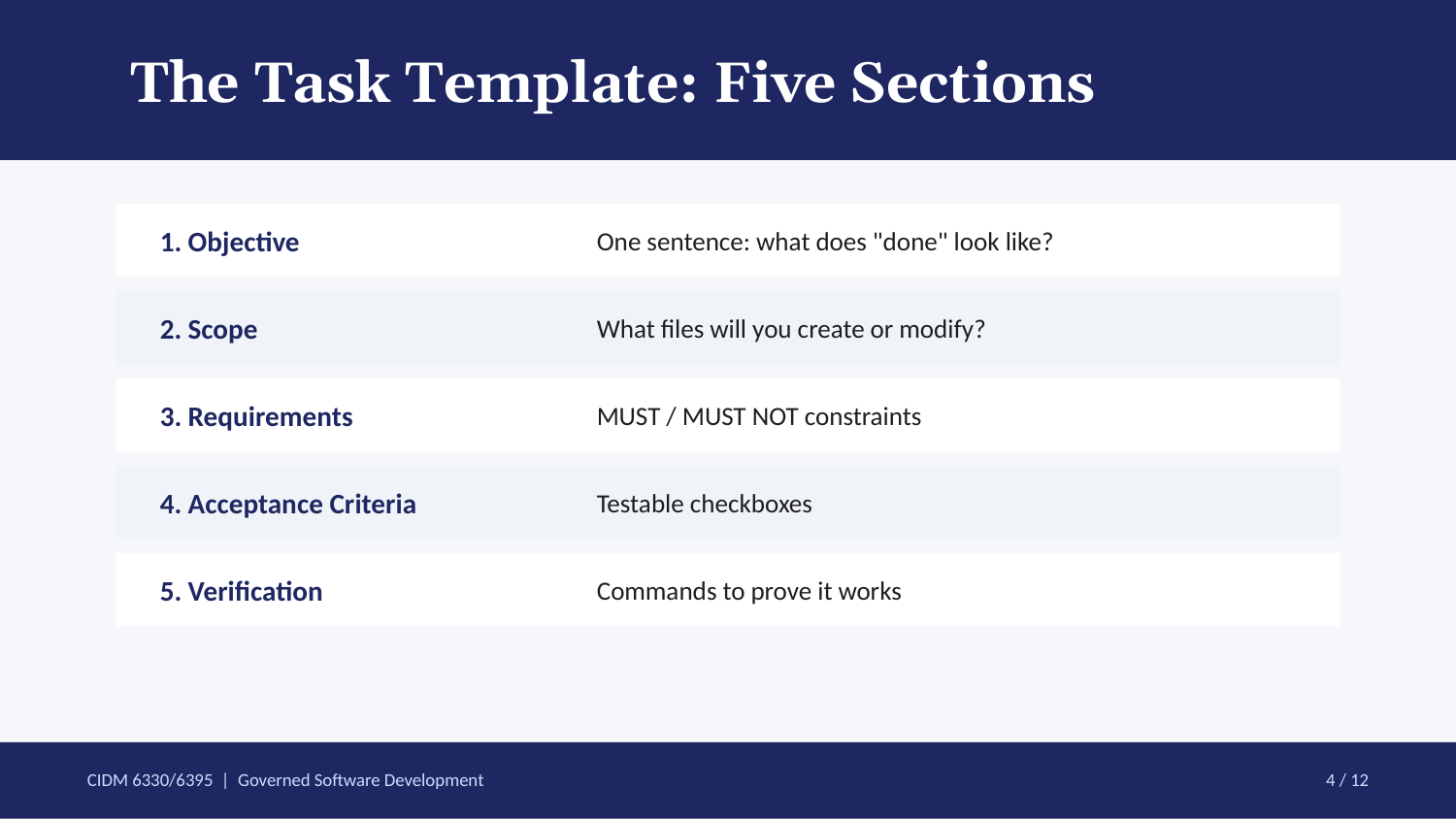

The Task Template: Five Sections

1. Objective
One sentence: what does "done" look like?

2. Scope
What files will you create or modify?

3. Requirements
MUST / MUST NOT constraints

4. Acceptance Criteria
Testable checkboxes

5. Verification
Commands to prove it works

CIDM 6330/6395  |  Governed Software Development
4 / 12